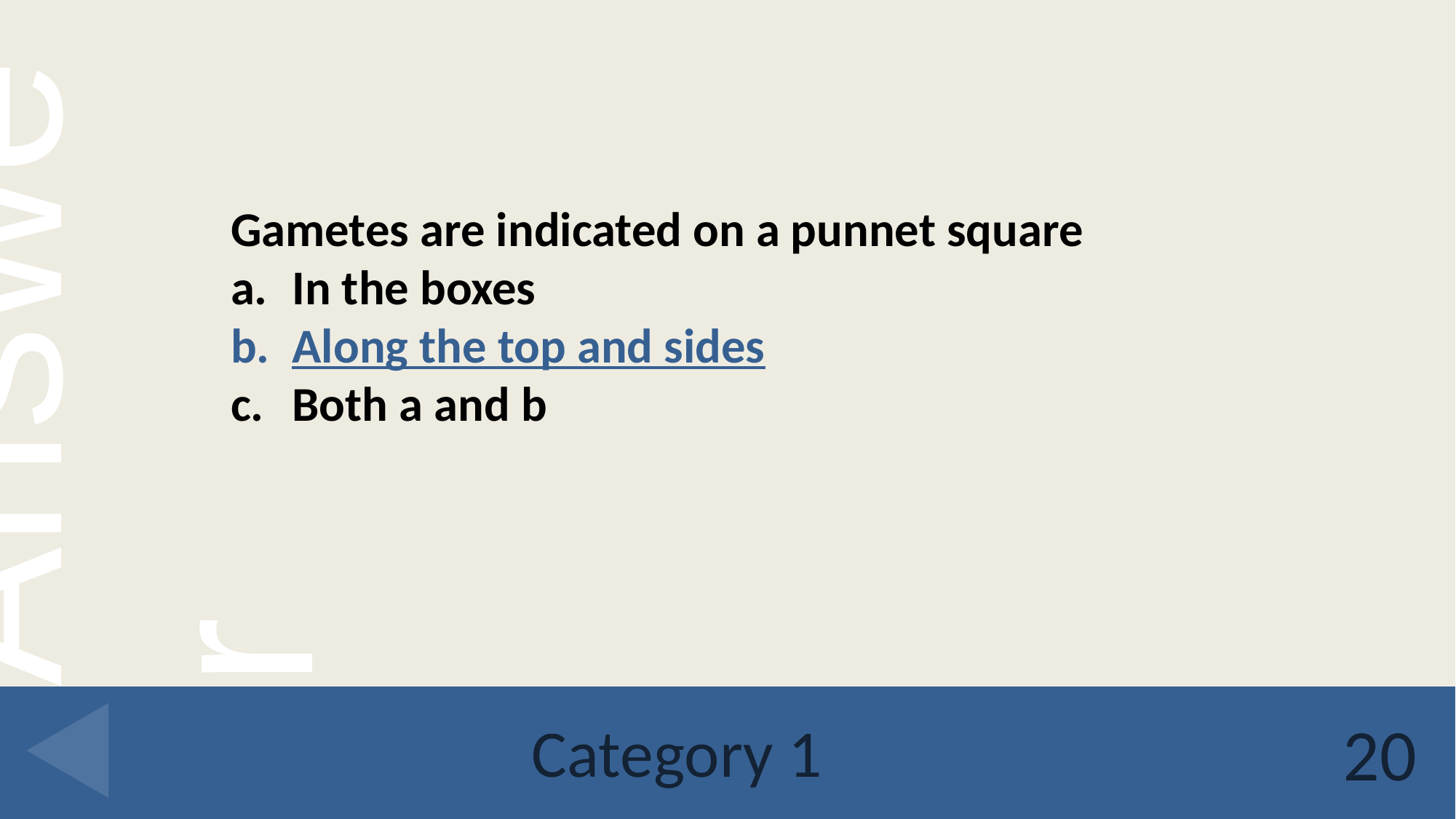

Gametes are indicated on a punnet square
In the boxes
Along the top and sides
Both a and b

# Category 1
20